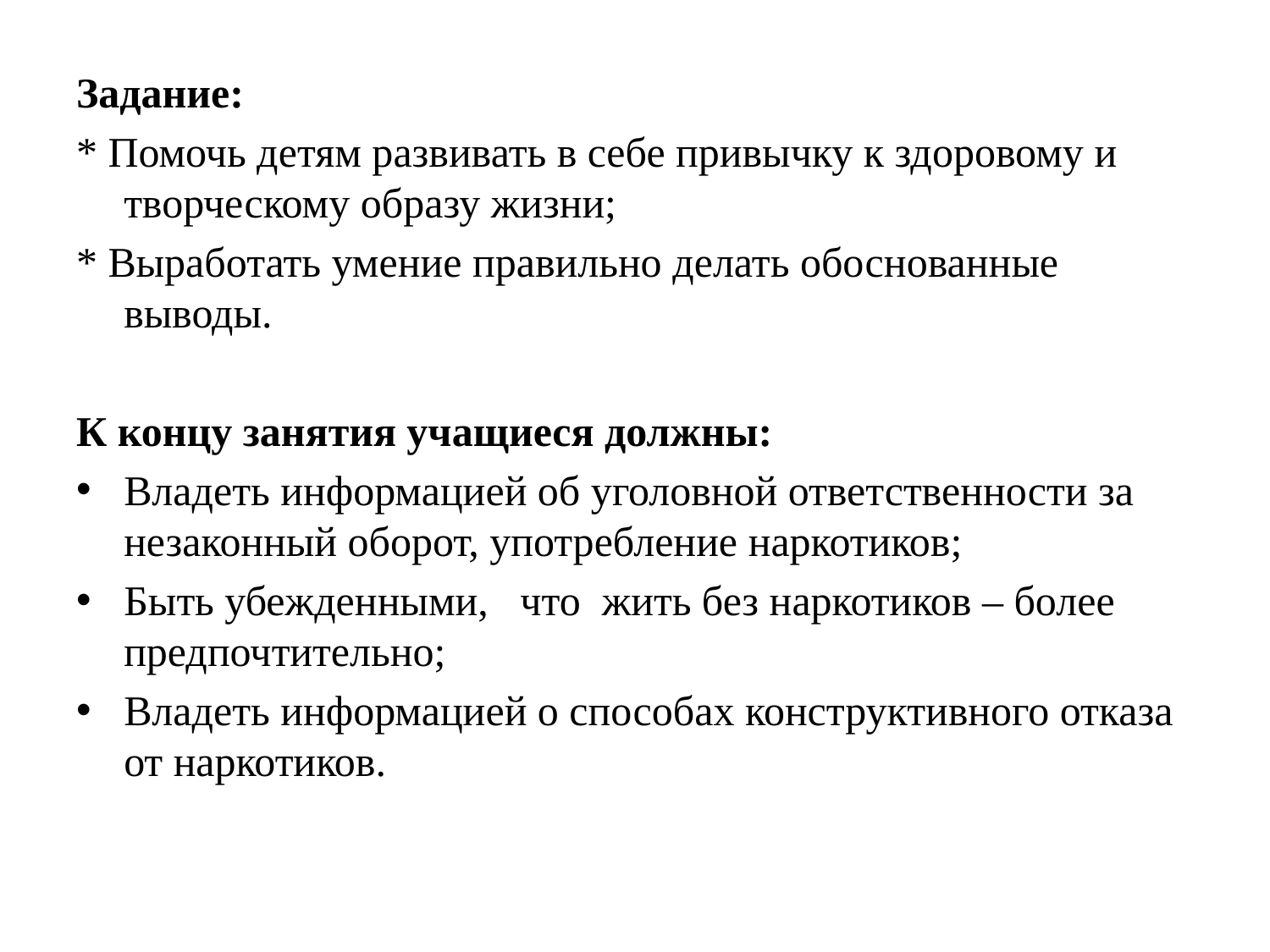

Задание:
* Помочь детям развивать в себе привычку к здоровому и творческому образу жизни;
* Выработать умение правильно делать обоснованные выводы.

К концу занятия учащиеся должны:
Владеть информацией об уголовной ответственности за незаконный оборот, употребление наркотиков;
Быть убежденными,   что  жить без наркотиков – более предпочтительно;
Владеть информацией о способах конструктивного отказа от наркотиков.